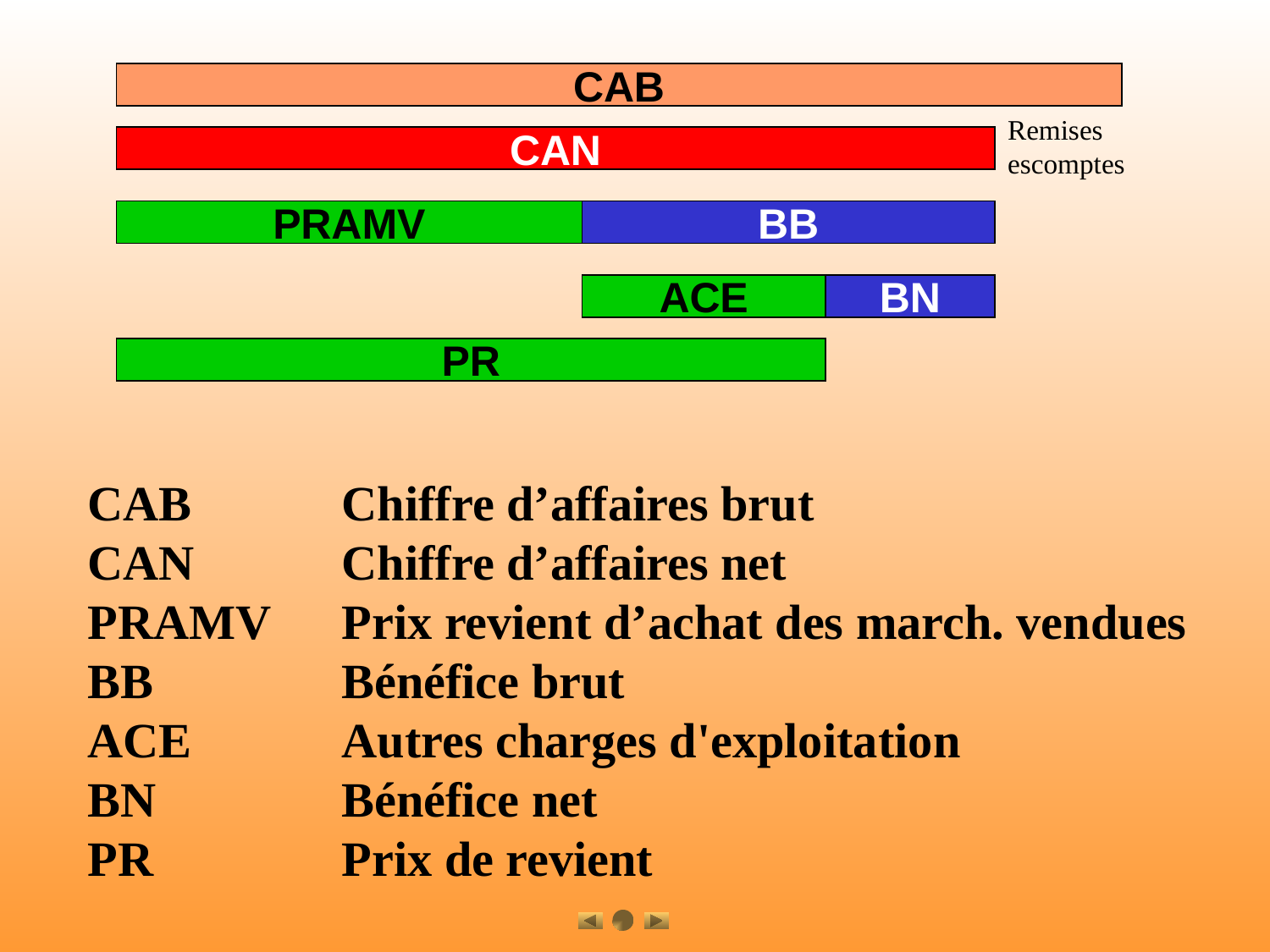

CAB
Remises
escomptes
CAN
PRAMV
BB
ACE
BN
PR
CAB		Chiffre d’affaires brut
CAN		Chiffre d’affaires net
PRAMV	Prix revient d’achat des march. vendues
BB		Bénéfice brut
ACE		Autres charges d'exploitation
BN		Bénéfice net
PR		Prix de revient